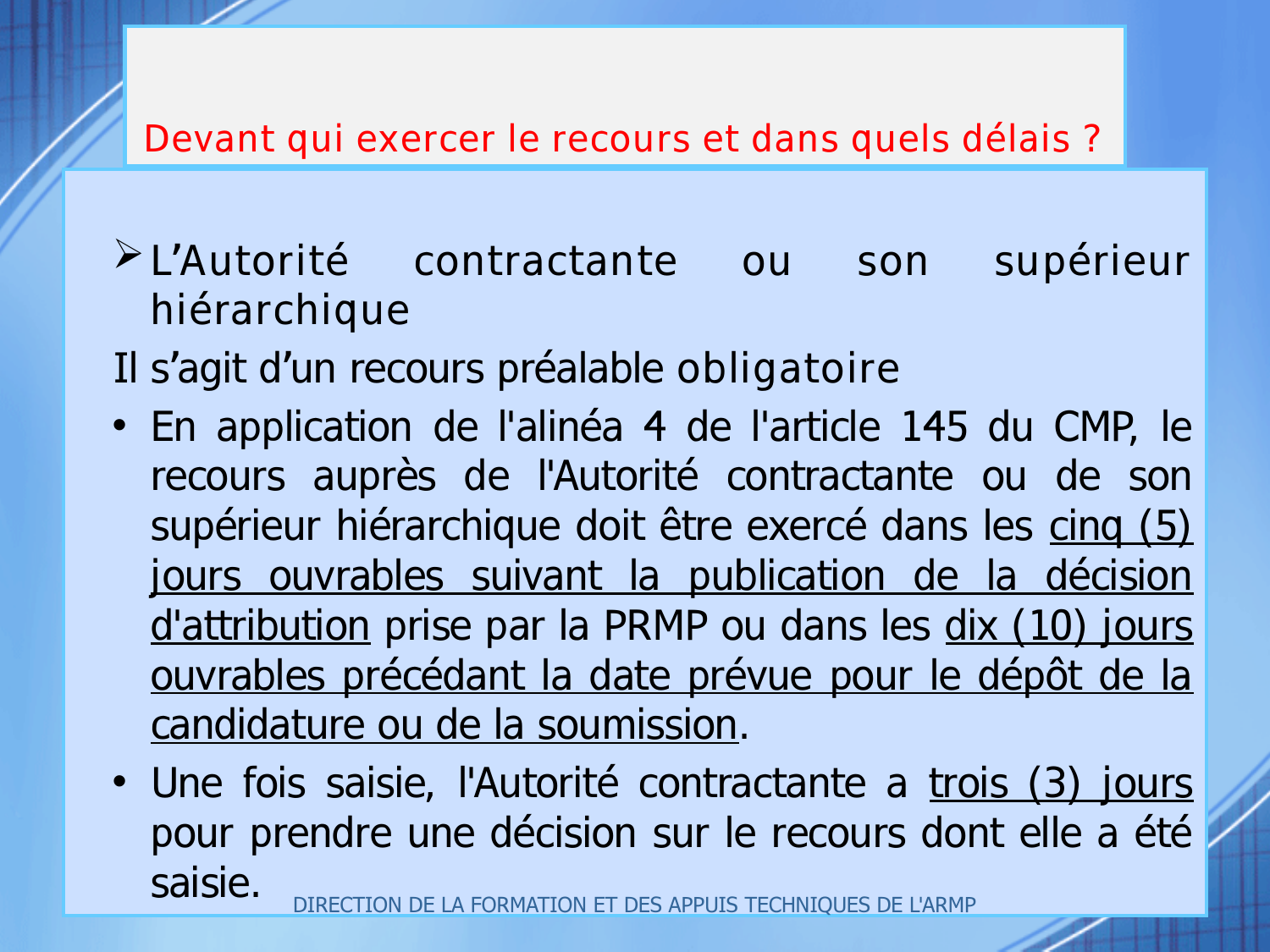

# Devant qui exercer le recours et dans quels délais ?

L’Autorité contractante ou son supérieur hiérarchique
Il s’agit d’un recours préalable obligatoire
En application de l'alinéa 4 de l'article 145 du CMP, le recours auprès de l'Autorité contractante ou de son supérieur hiérarchique doit être exercé dans les cinq (5) jours ouvrables suivant la publication de la décision d'attribution prise par la PRMP ou dans les dix (10) jours ouvrables précédant la date prévue pour le dépôt de la candidature ou de la soumission.
Une fois saisie, l'Autorité contractante a trois (3) jours pour prendre une décision sur le recours dont elle a été saisie.

DIRECTION DE LA FORMATION ET DES APPUIS TECHNIQUES DE L'ARMP